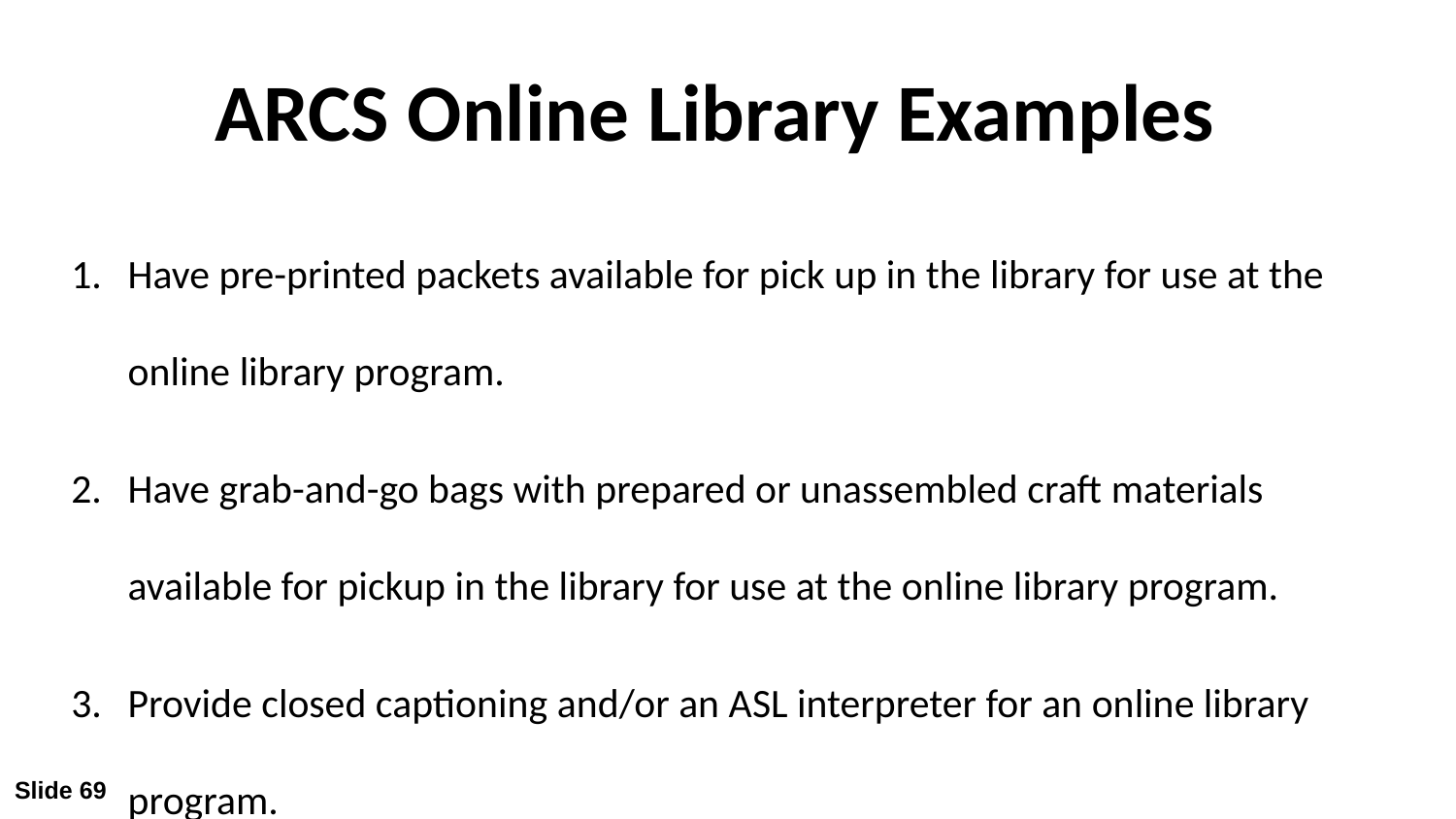

# ARCS Online Library Examples
Have pre-printed packets available for pick up in the library for use at the online library program.
Have grab-and-go bags with prepared or unassembled craft materials available for pickup in the library for use at the online library program.
Provide closed captioning and/or an ASL interpreter for an online library program.
Slide 69